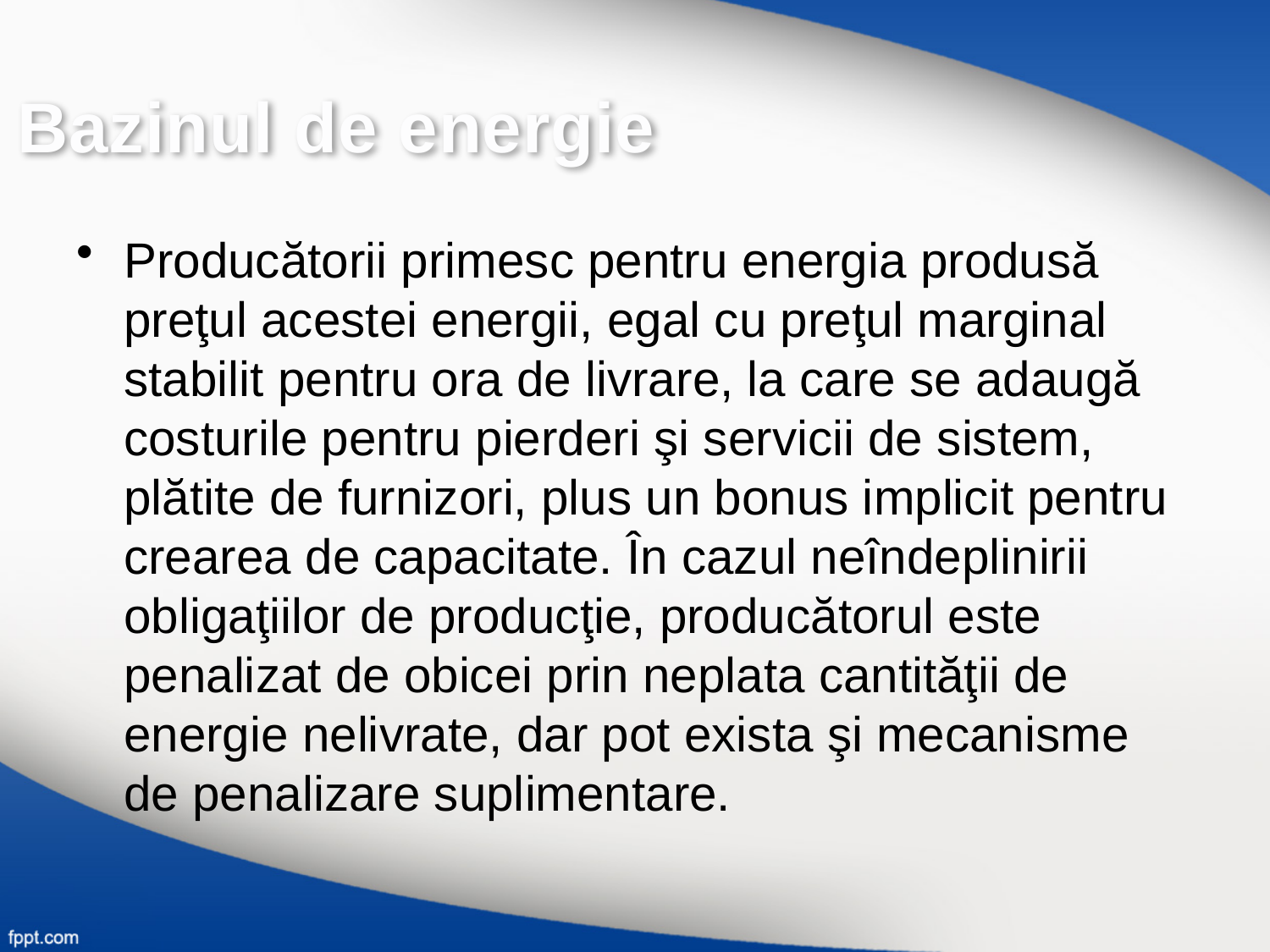

Bazinul de energie
Producătorii primesc pentru energia produsă preţul acestei energii, egal cu preţul marginal stabilit pentru ora de livrare, la care se adaugă costurile pentru pierderi şi servicii de sistem, plătite de furnizori, plus un bonus implicit pentru crearea de capacitate. În cazul neîndeplinirii obligaţiilor de producţie, producătorul este penalizat de obicei prin neplata cantităţii de energie nelivrate, dar pot exista şi mecanisme de penalizare suplimentare.